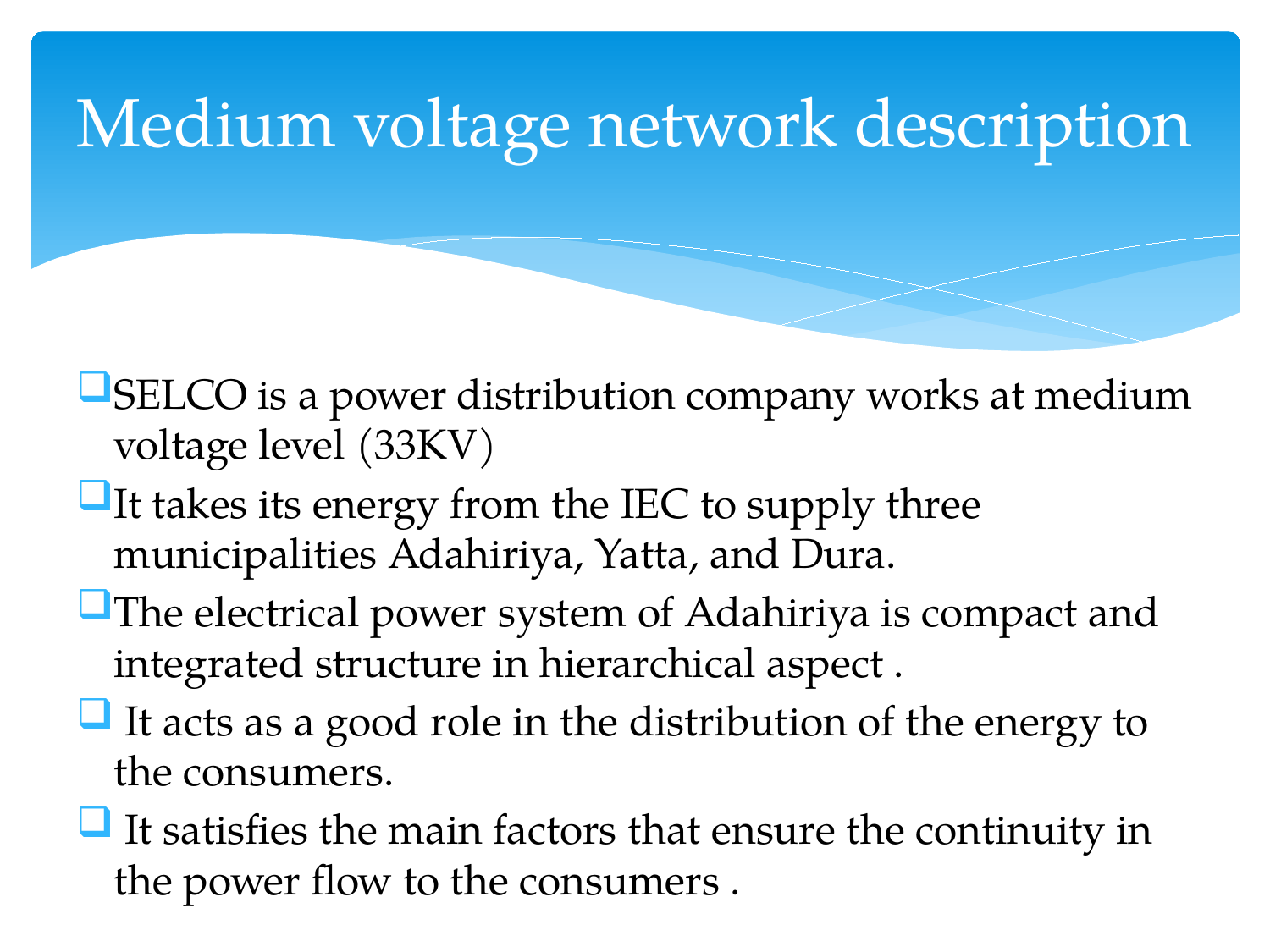

Medium voltage network description

SELCO is a power distribution company works at medium voltage level (33KV)
It takes its energy from the IEC to supply three municipalities Adahiriya, Yatta, and Dura.
The electrical power system of Adahiriya is compact and integrated structure in hierarchical aspect .
 It acts as a good role in the distribution of the energy to the consumers.
 It satisfies the main factors that ensure the continuity in the power flow to the consumers .